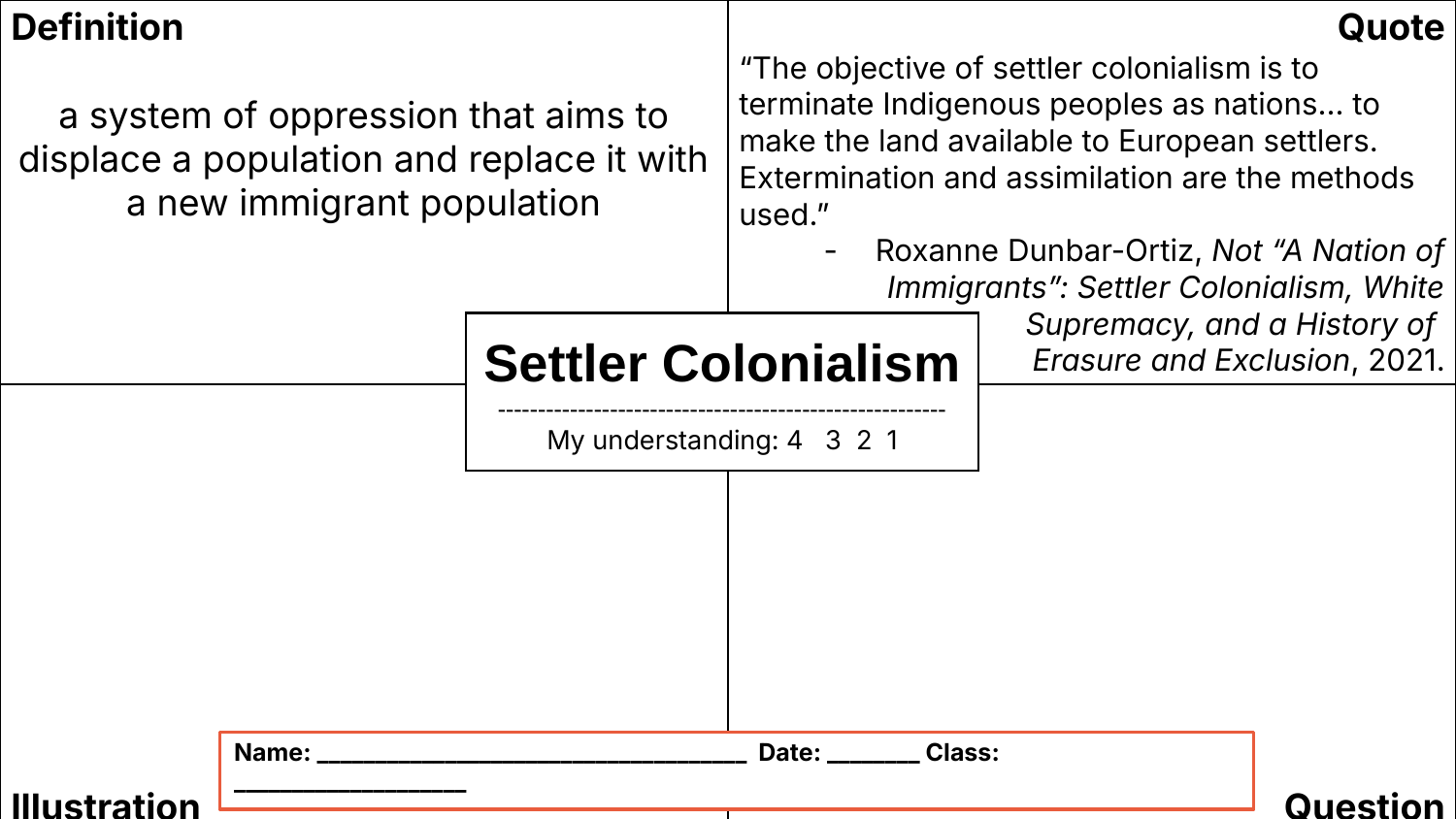

| Definition a system of oppression that aims to displace a population and replace it with a new immigrant population | Quote “The objective of settler colonialism is to terminate Indigenous peoples as nations… to make the land available to European settlers. Extermination and assimilation are the methods used.” Roxanne Dunbar-Ortiz, Not “A Nation of Immigrants”: Settler Colonialism, White Supremacy, and a History of Erasure and Exclusion, 2021. |
| --- | --- |
| Illustration | Question |
Settler Colonialism
--------------------------------------------------------
My understanding: 4   3  2  1
Name: _____________________________________  Date: ________ Class: ____________________